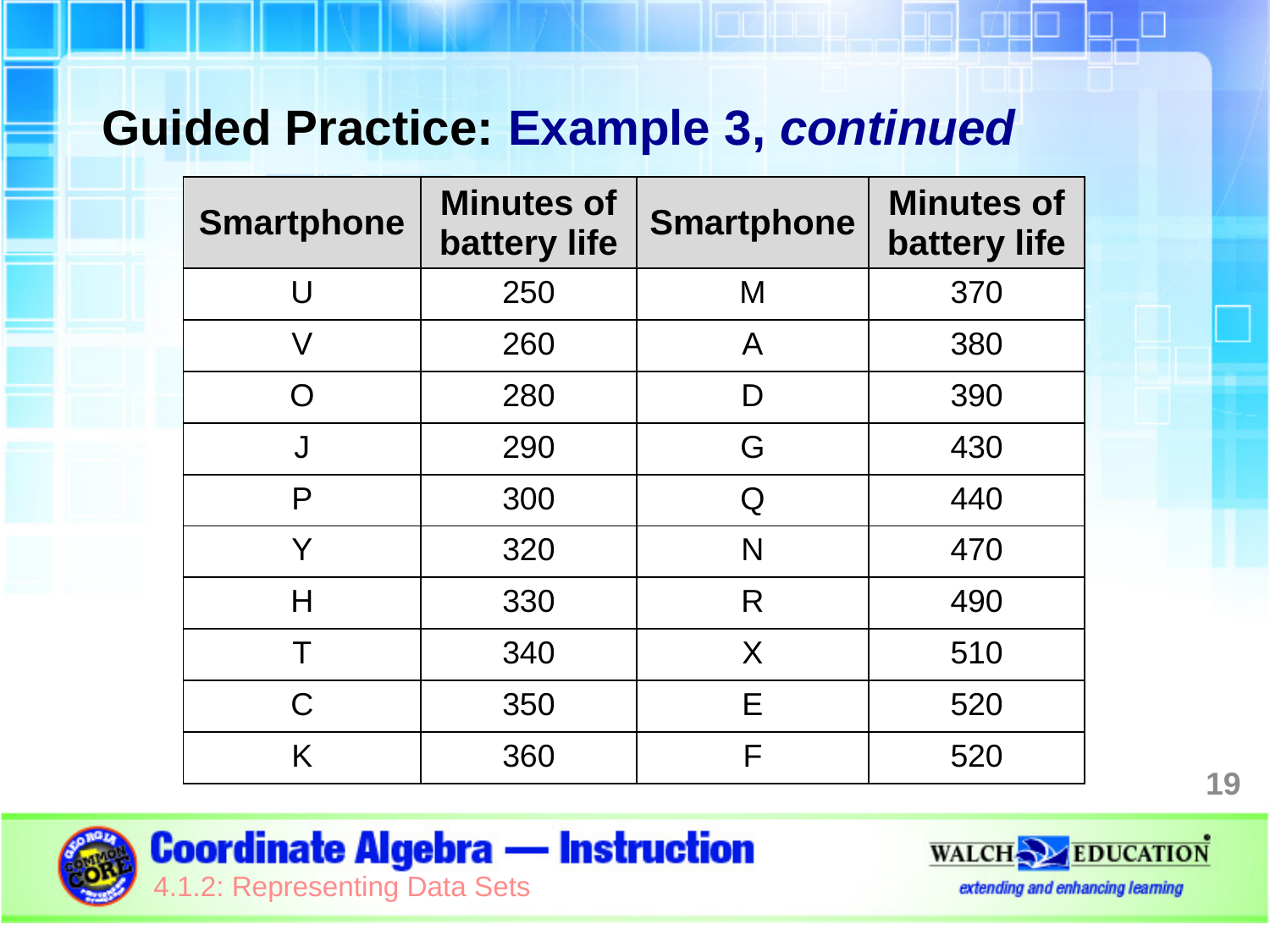

Guided Practice: Example 3, continued
| Smartphone | Minutes of battery life | Smartphone | Minutes of battery life |
| --- | --- | --- | --- |
| U | 250 | M | 370 |
| V | 260 | A | 380 |
| O | 280 | D | 390 |
| J | 290 | G | 430 |
| P | 300 | Q | 440 |
| Y | 320 | N | 470 |
| H | 330 | R | 490 |
| T | 340 | X | 510 |
| C | 350 | E | 520 |
| K | 360 | F | 520 |
19
4.1.2: Representing Data Sets